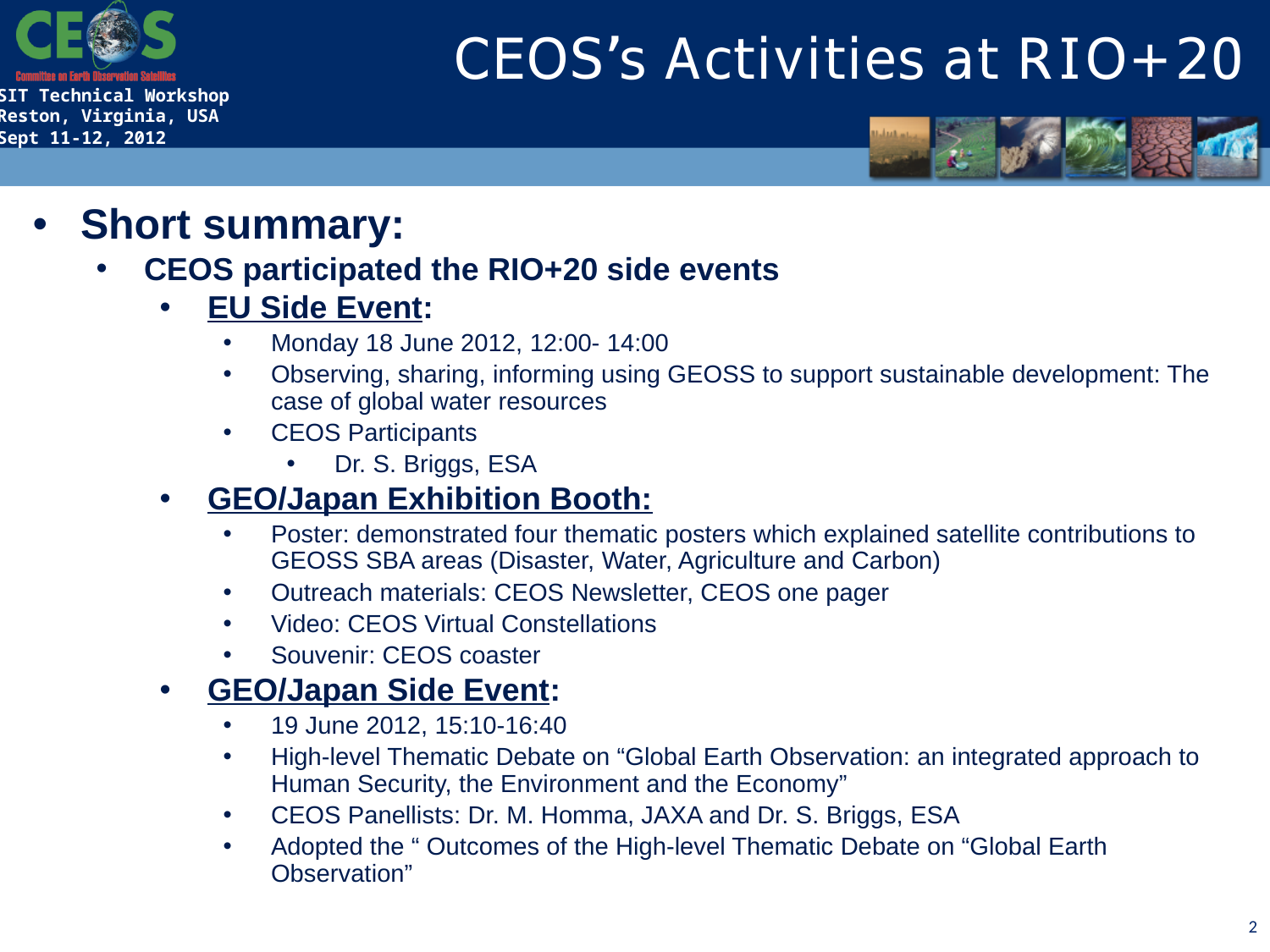

CEOS’s Activities at RIO+20
Short summary:
CEOS participated the RIO+20 side events
EU Side Event:
Monday 18 June 2012, 12:00- 14:00
Observing, sharing, informing using GEOSS to support sustainable development: The case of global water resources
CEOS Participants
Dr. S. Briggs, ESA
GEO/Japan Exhibition Booth:
Poster: demonstrated four thematic posters which explained satellite contributions to GEOSS SBA areas (Disaster, Water, Agriculture and Carbon)
Outreach materials: CEOS Newsletter, CEOS one pager
Video: CEOS Virtual Constellations
Souvenir: CEOS coaster
GEO/Japan Side Event:
19 June 2012, 15:10-16:40
High-level Thematic Debate on “Global Earth Observation: an integrated approach to Human Security, the Environment and the Economy”
CEOS Panellists: Dr. M. Homma, JAXA and Dr. S. Briggs, ESA
Adopted the “ Outcomes of the High-level Thematic Debate on “Global Earth Observation”

2